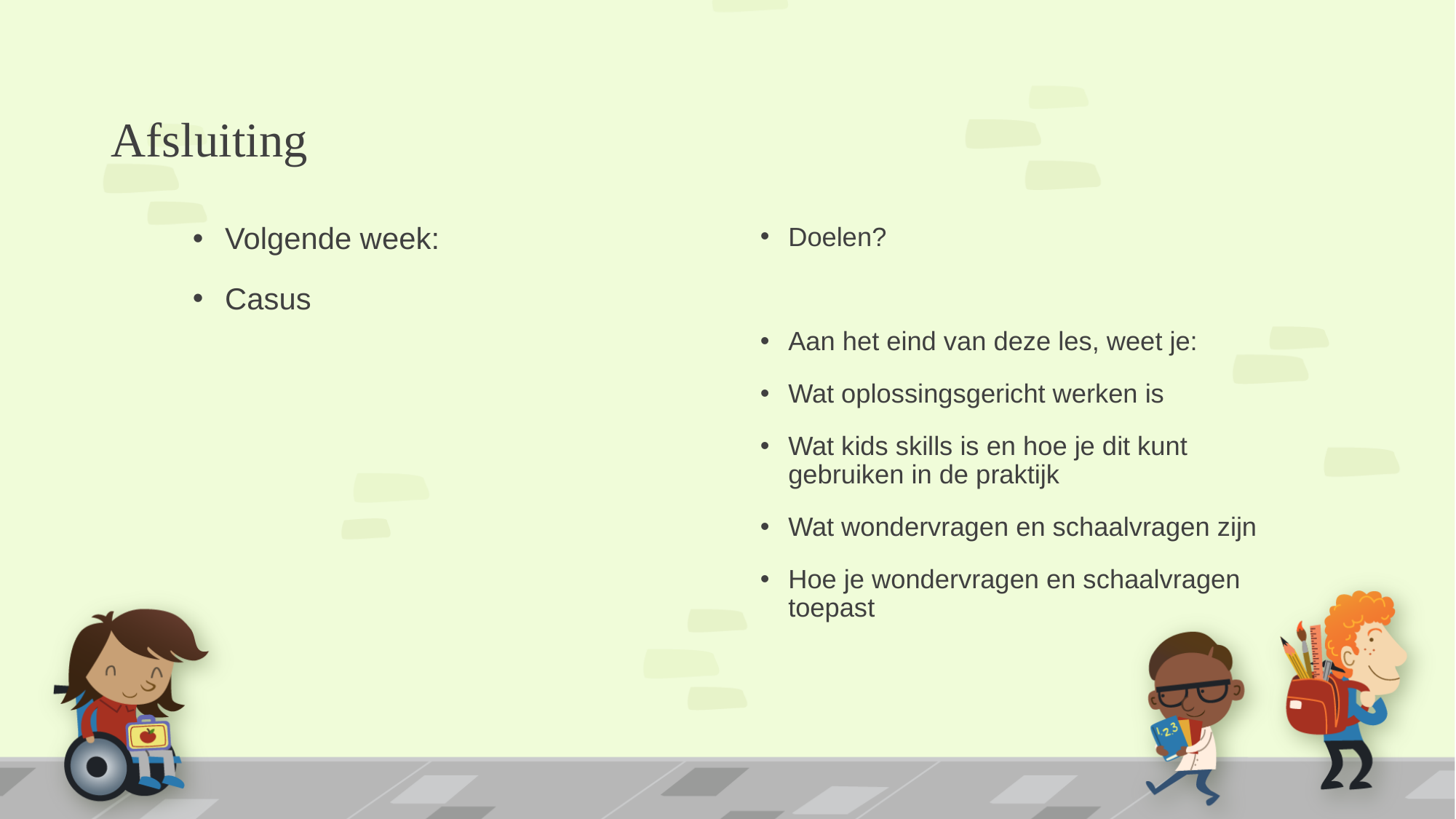

# Afsluiting
Volgende week:
Casus
Doelen?

Aan het eind van deze les, weet je:
Wat oplossingsgericht werken is
Wat kids skills is en hoe je dit kunt gebruiken in de praktijk
Wat wondervragen en schaalvragen zijn
Hoe je wondervragen en schaalvragen toepast